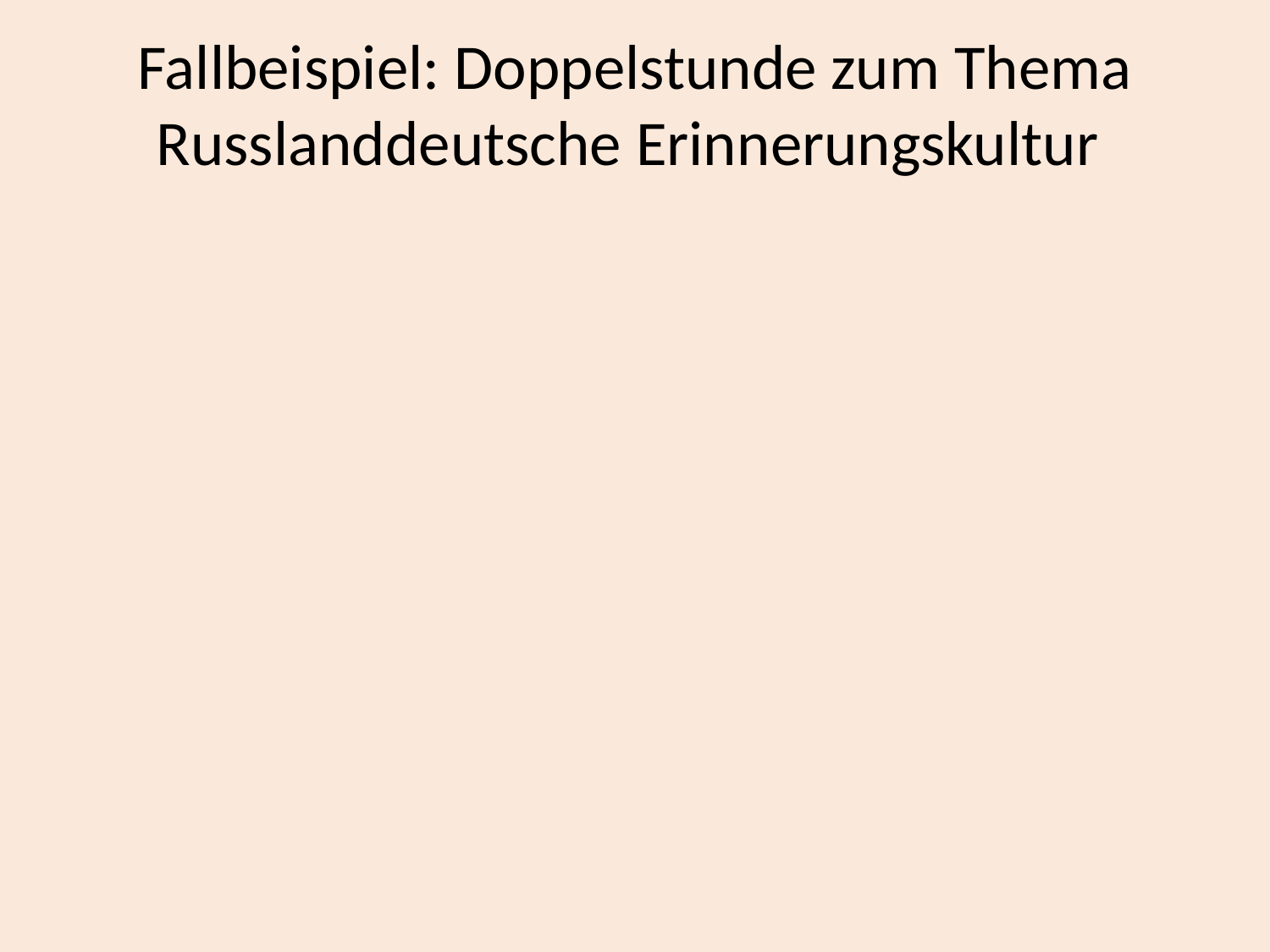

# Fallbeispiel: Doppelstunde zum Thema Russlanddeutsche Erinnerungskultur